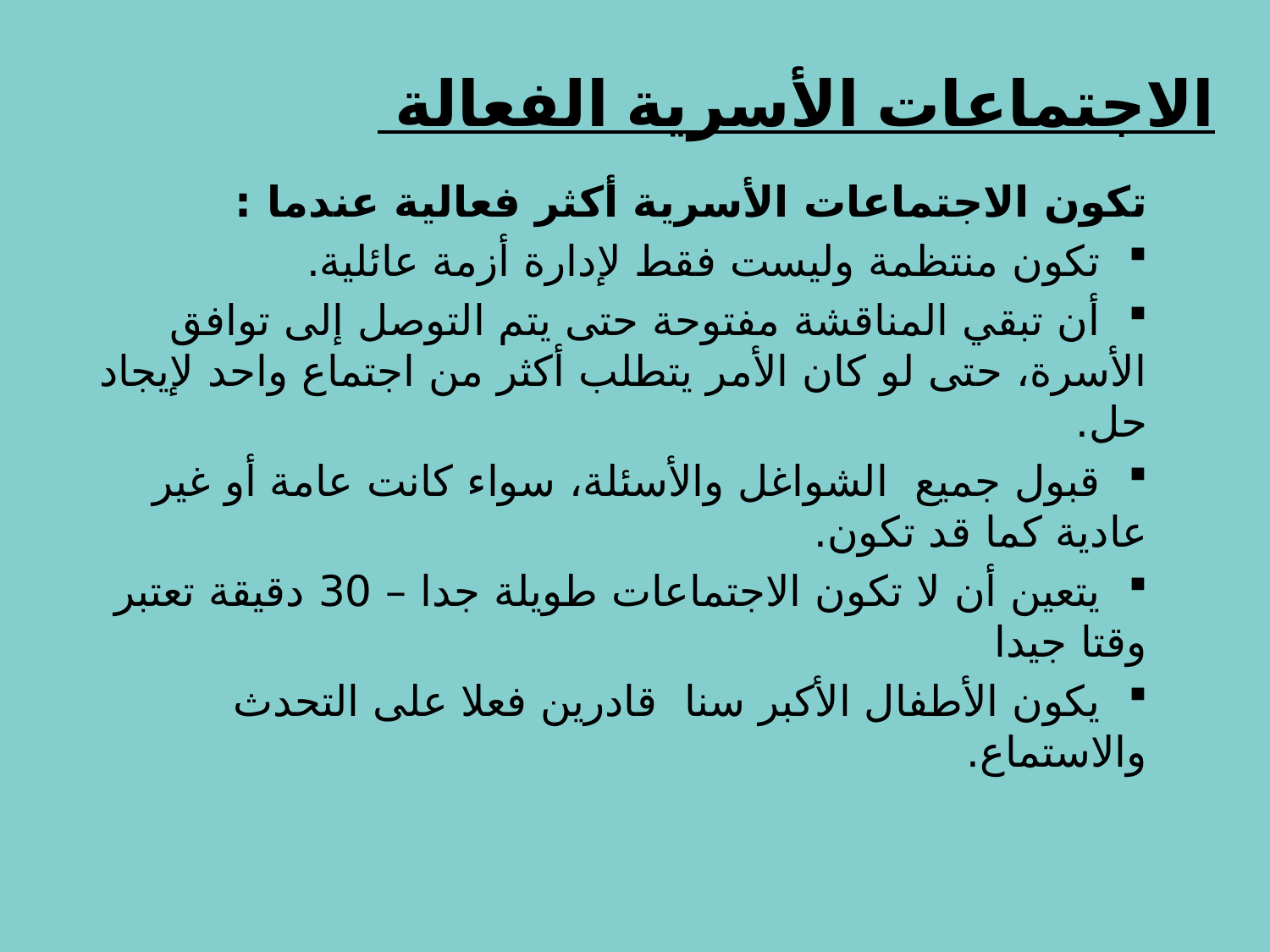

# الاجتماعات الأسرية الفعالة
تكون الاجتماعات الأسرية أكثر فعالية عندما :
  تكون منتظمة وليست فقط لإدارة أزمة عائلية.
  أن تبقي المناقشة مفتوحة حتى يتم التوصل إلى توافق الأسرة، حتى لو كان الأمر يتطلب أكثر من اجتماع واحد لإيجاد حل.
  قبول جميع  الشواغل والأسئلة، سواء كانت عامة أو غير عادية كما قد تكون.
  يتعين أن لا تكون الاجتماعات طويلة جدا – 30 دقيقة تعتبر وقتا جيدا
  يكون الأطفال الأكبر سنا  قادرين فعلا على التحدث والاستماع.